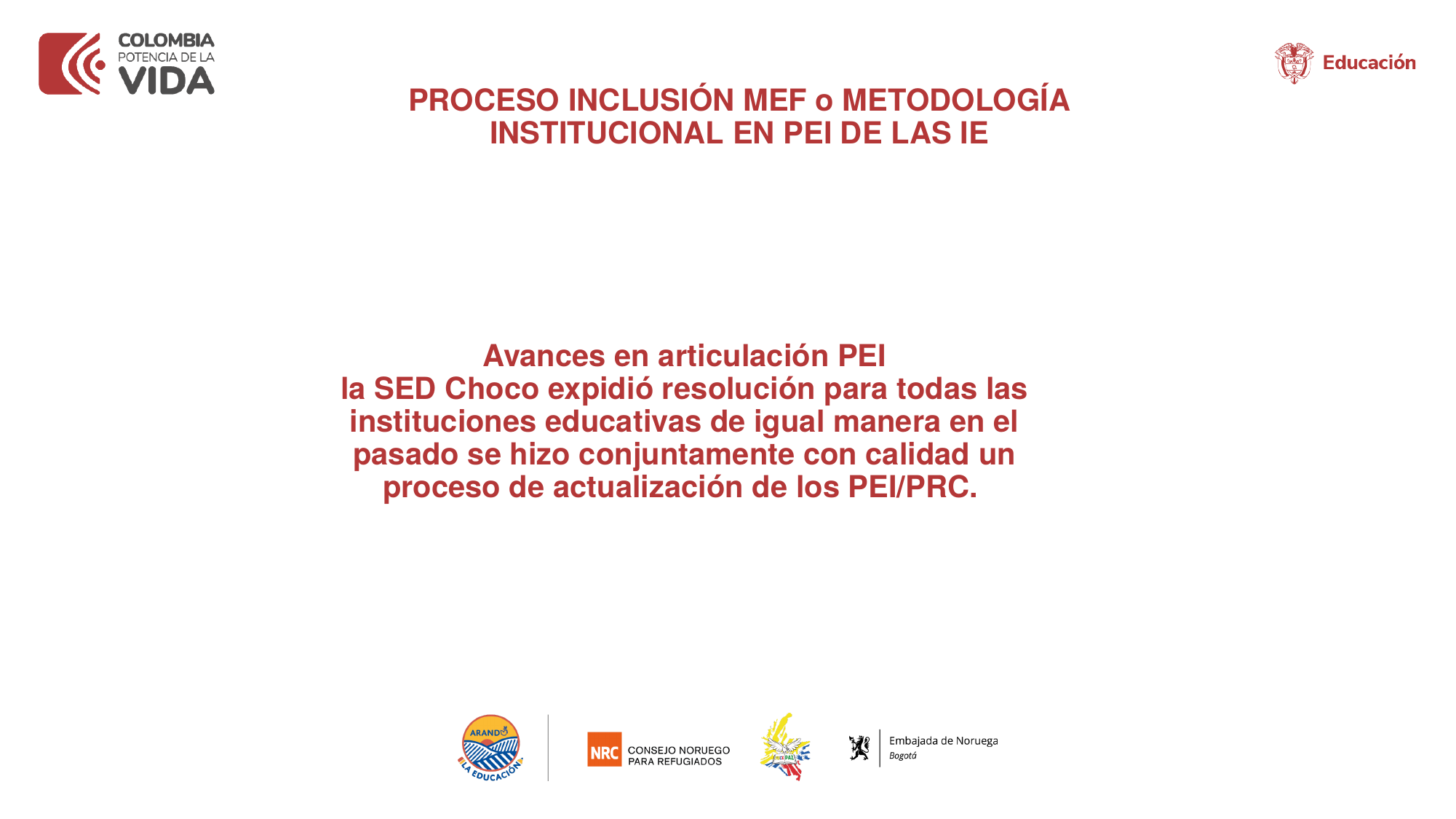

PROCESO INCLUSIÓN MEF o METODOLOGÍA INSTITUCIONAL EN PEI DE LAS IE

# Avances en articulación PEI la SED Choco expidió resolución para todas las instituciones educativas de igual manera en el pasado se hizo conjuntamente con calidad un proceso de actualización de los PEI/PRC.